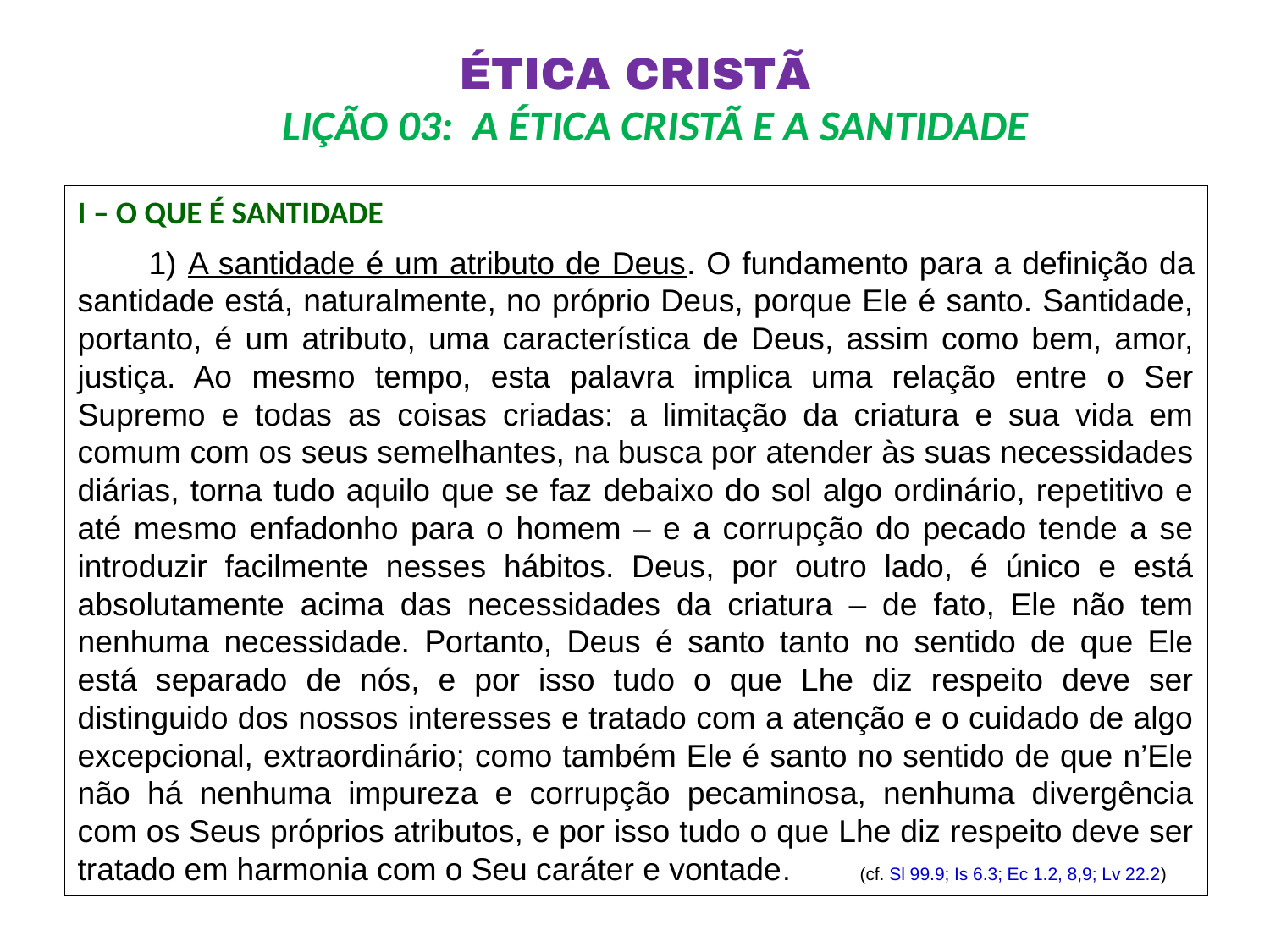

# ÉTICA CRISTÃ LIÇÃO 03:  A ÉTICA CRISTÃ E A SANTIDADE
I – O QUE É SANTIDADE

	1) A santidade é um atributo de Deus. O fundamento para a definição da santidade está, naturalmente, no próprio Deus, porque Ele é santo. Santidade, portanto, é um atributo, uma característica de Deus, assim como bem, amor, justiça. Ao mesmo tempo, esta palavra implica uma relação entre o Ser Supremo e todas as coisas criadas: a limitação da criatura e sua vida em comum com os seus semelhantes, na busca por atender às suas necessidades diárias, torna tudo aquilo que se faz debaixo do sol algo ordinário, repetitivo e até mesmo enfadonho para o homem – e a corrupção do pecado tende a se introduzir facilmente nesses hábitos. Deus, por outro lado, é único e está absolutamente acima das necessidades da criatura – de fato, Ele não tem nenhuma necessidade. Portanto, Deus é santo tanto no sentido de que Ele está separado de nós, e por isso tudo o que Lhe diz respeito deve ser distinguido dos nossos interesses e tratado com a atenção e o cuidado de algo excepcional, extraordinário; como também Ele é santo no sentido de que n’Ele não há nenhuma impureza e corrupção pecaminosa, nenhuma divergência com os Seus próprios atributos, e por isso tudo o que Lhe diz respeito deve ser tratado em harmonia com o Seu caráter e vontade.		(cf. Sl 99.9; Is 6.3; Ec 1.2, 8,9; Lv 22.2)